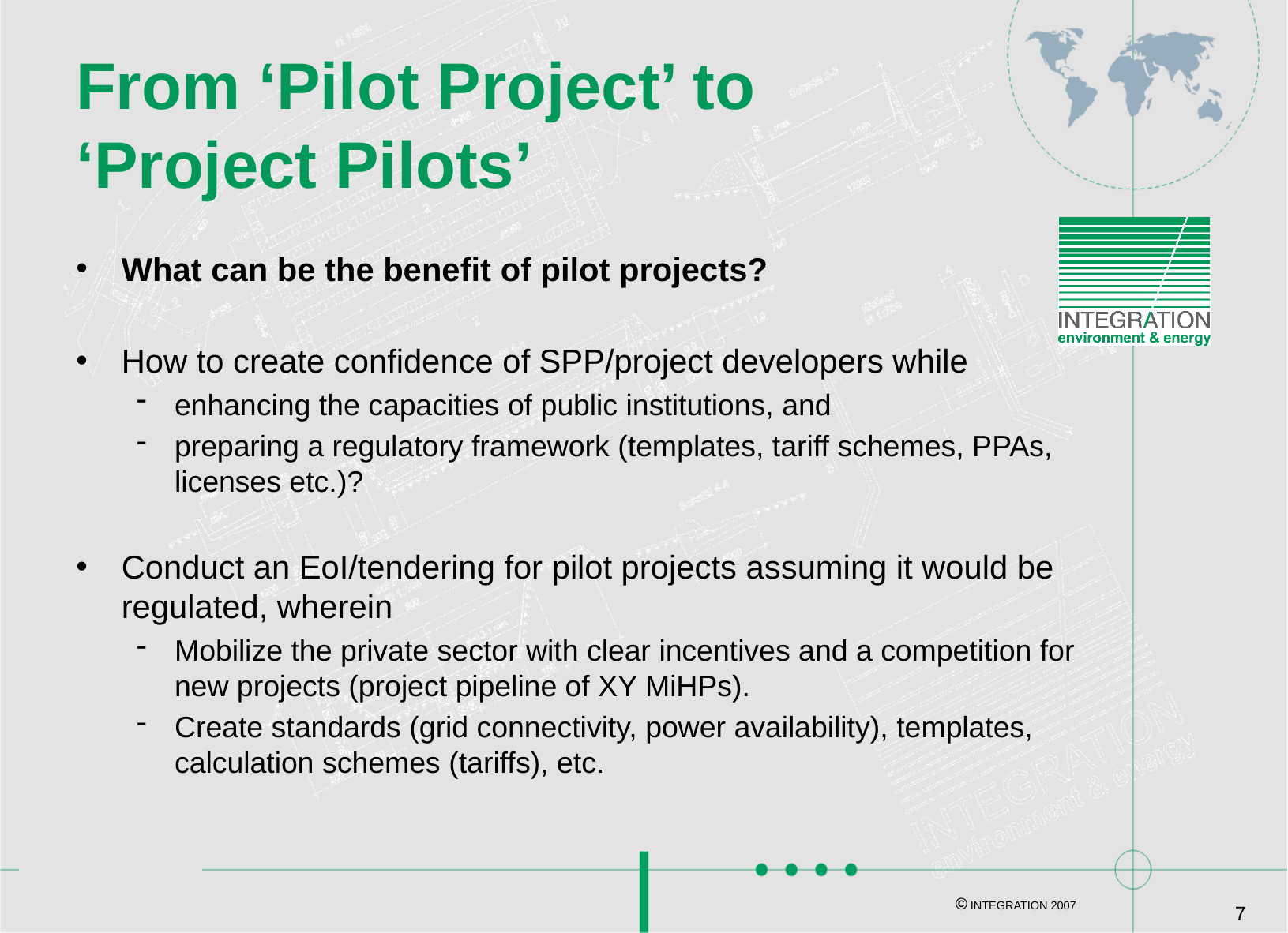

# From ‘Pilot Project’ to ‘Project Pilots’
What can be the benefit of pilot projects?

How to create confidence of SPP/project developers while
enhancing the capacities of public institutions, and
preparing a regulatory framework (templates, tariff schemes, PPAs, licenses etc.)?

Conduct an EoI/tendering for pilot projects assuming it would be regulated, wherein
Mobilize the private sector with clear incentives and a competition for new projects (project pipeline of XY MiHPs).
Create standards (grid connectivity, power availability), templates, calculation schemes (tariffs), etc.

© INTEGRATION 2007

7